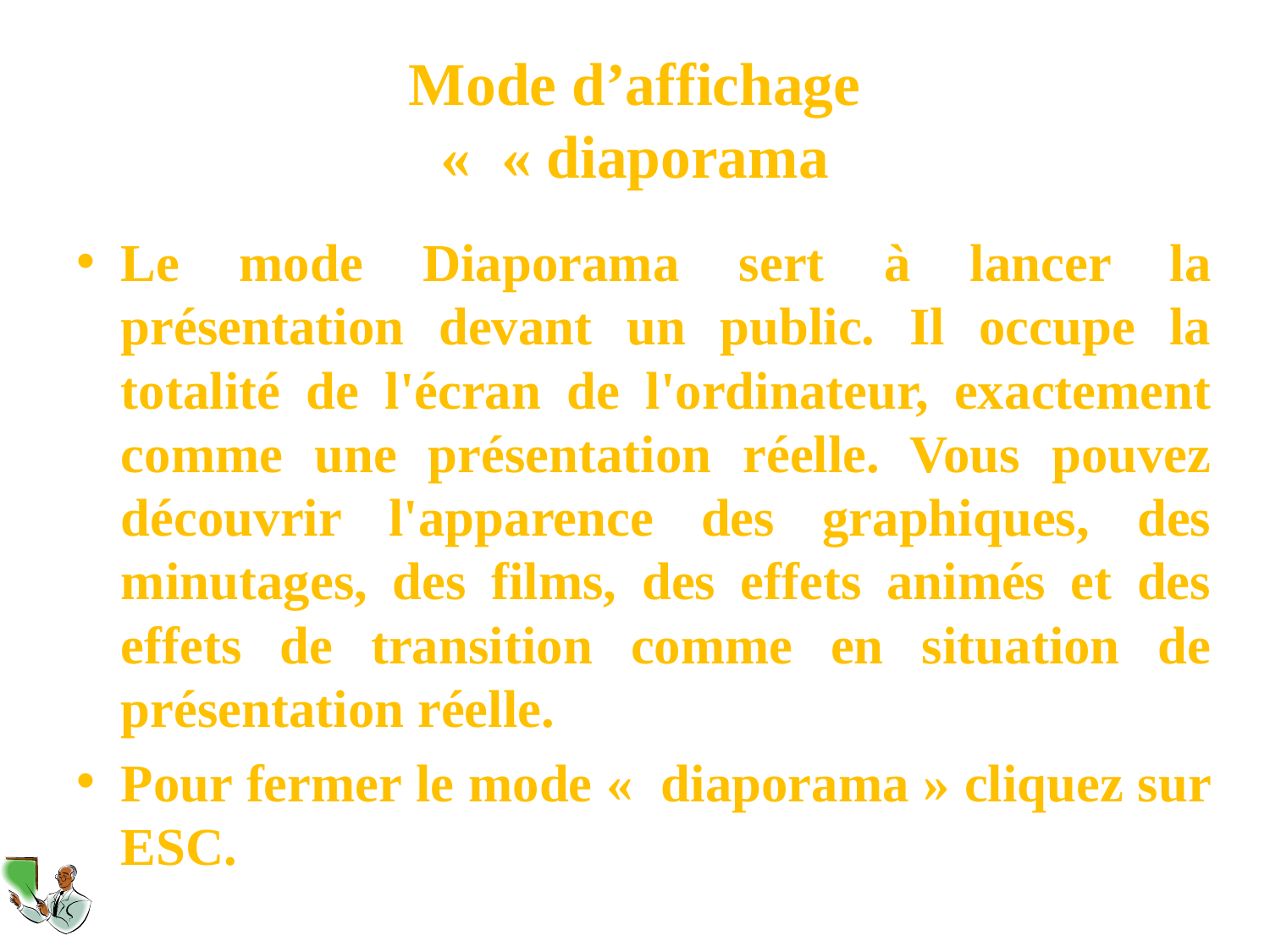

# Mode d’affichage « diaporama »
Le mode Diaporama sert à lancer la présentation devant un public. Il occupe la totalité de l'écran de l'ordinateur, exactement comme une présentation réelle. Vous pouvez découvrir l'apparence des graphiques, des minutages, des films, des effets animés et des effets de transition comme en situation de présentation réelle.
Pour fermer le mode «  diaporama » cliquez sur ESC.